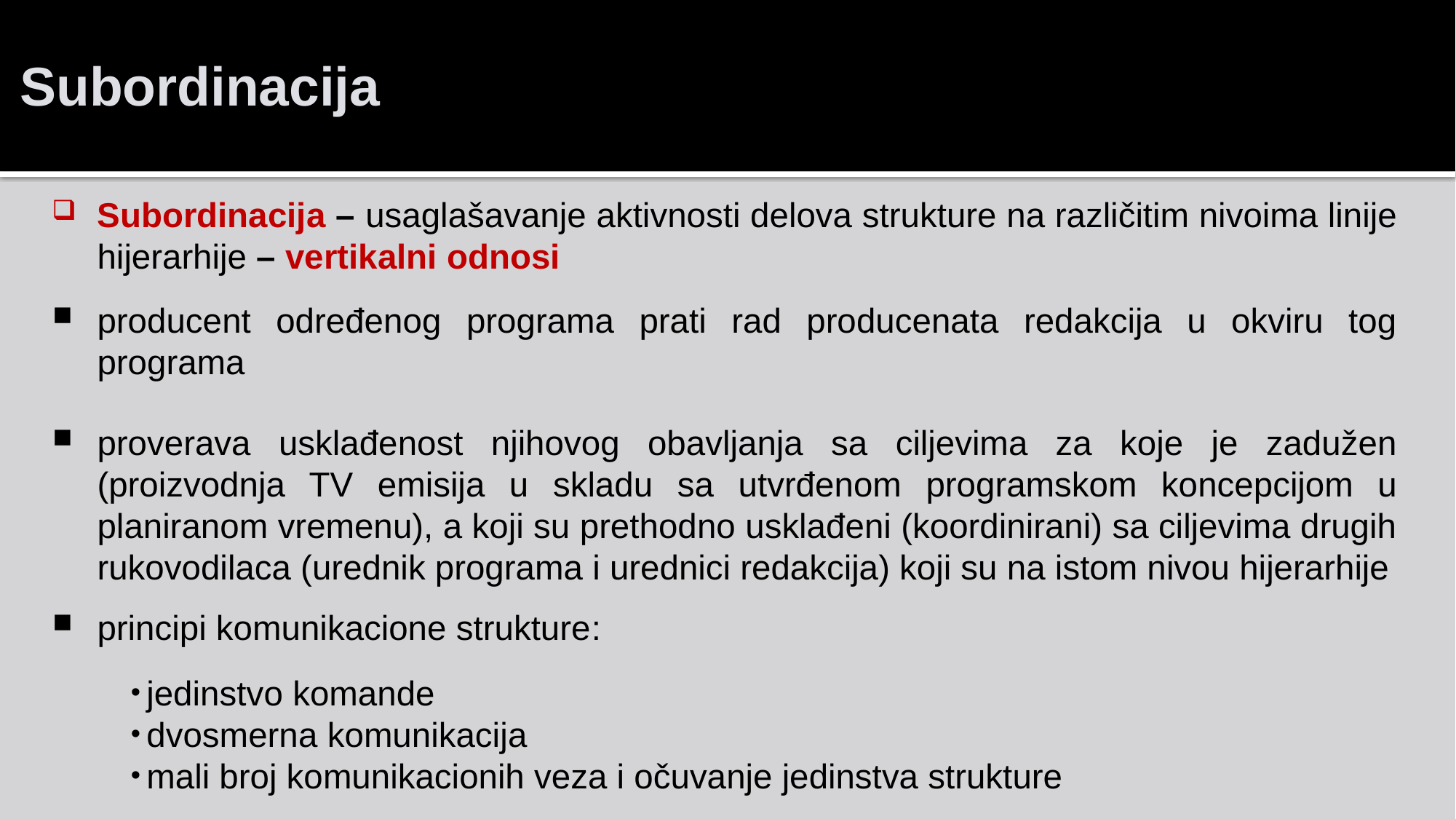

# Subordinacija
Subordinacija – usaglašavanje aktivnosti delova strukture na različitim nivoima linije hijerarhije – vertikalni odnosi

producent određenog programa prati rad producenata redakcija u okviru tog programa

proverava usklađenost njihovog obavljanja sa ciljevima za koje je zadužen (proizvodnja TV emisija u skladu sa utvrđenom programskom koncepcijom u planiranom vremenu), a koji su prethodno usklađeni (koordinirani) sa ciljevima drugih rukovodilaca (urednik programa i urednici redakcija) koji su na istom nivou hijerarhije

principi komunikacione strukture:

jedinstvo komande
dvosmerna komunikacija
mali broj komunikacionih veza i očuvanje jedinstva strukture